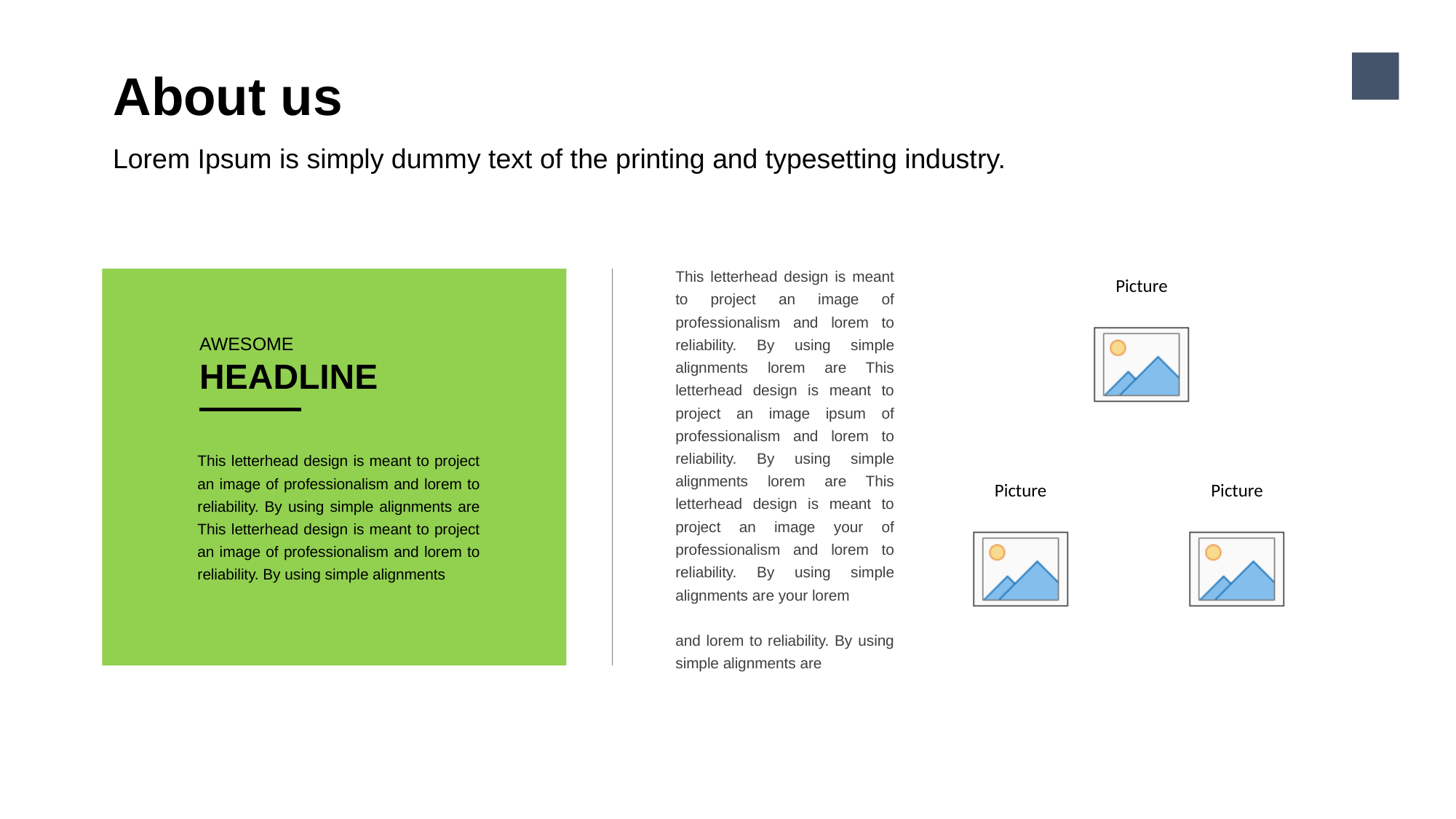

About us
4
Lorem Ipsum is simply dummy text of the printing and typesetting industry.

This letterhead design is meant to project an image of professionalism and lorem to reliability. By using simple alignments lorem are This letterhead design is meant to project an image ipsum of professionalism and lorem to reliability. By using simple alignments lorem are This letterhead design is meant to project an image your of professionalism and lorem to reliability. By using simple alignments are your lorem

and lorem to reliability. By using simple alignments are

AWESOME
HEADLINE
This letterhead design is meant to project an image of professionalism and lorem to reliability. By using simple alignments are This letterhead design is meant to project an image of professionalism and lorem to reliability. By using simple alignments